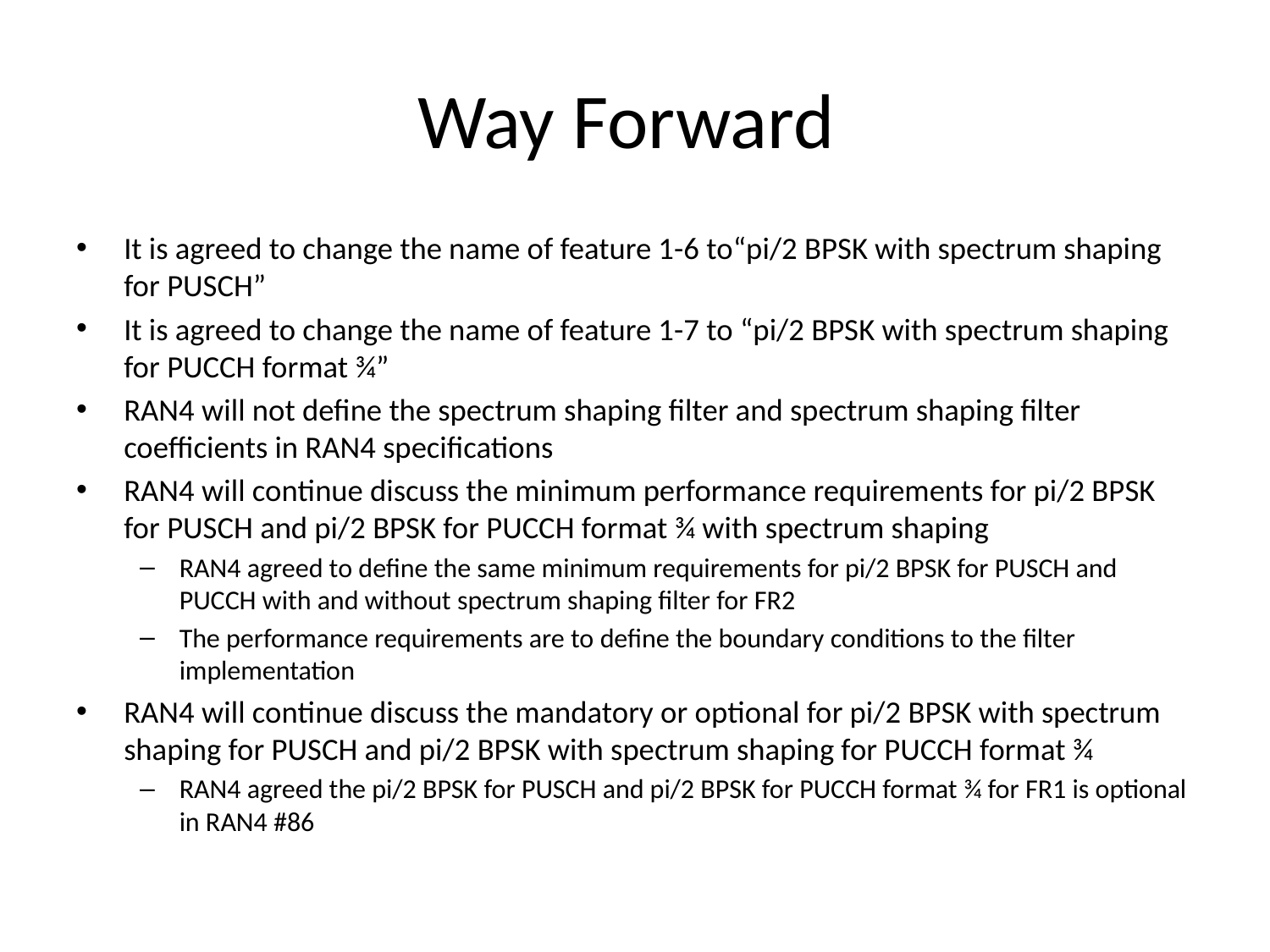

# Way Forward
It is agreed to change the name of feature 1-6 to“pi/2 BPSK with spectrum shaping for PUSCH”
It is agreed to change the name of feature 1-7 to “pi/2 BPSK with spectrum shaping for PUCCH format ¾”
RAN4 will not define the spectrum shaping filter and spectrum shaping filter coefficients in RAN4 specifications
RAN4 will continue discuss the minimum performance requirements for pi/2 BPSK for PUSCH and pi/2 BPSK for PUCCH format ¾ with spectrum shaping
RAN4 agreed to define the same minimum requirements for pi/2 BPSK for PUSCH and PUCCH with and without spectrum shaping filter for FR2
The performance requirements are to define the boundary conditions to the filter implementation
RAN4 will continue discuss the mandatory or optional for pi/2 BPSK with spectrum shaping for PUSCH and pi/2 BPSK with spectrum shaping for PUCCH format ¾
RAN4 agreed the pi/2 BPSK for PUSCH and pi/2 BPSK for PUCCH format ¾ for FR1 is optional in RAN4 #86